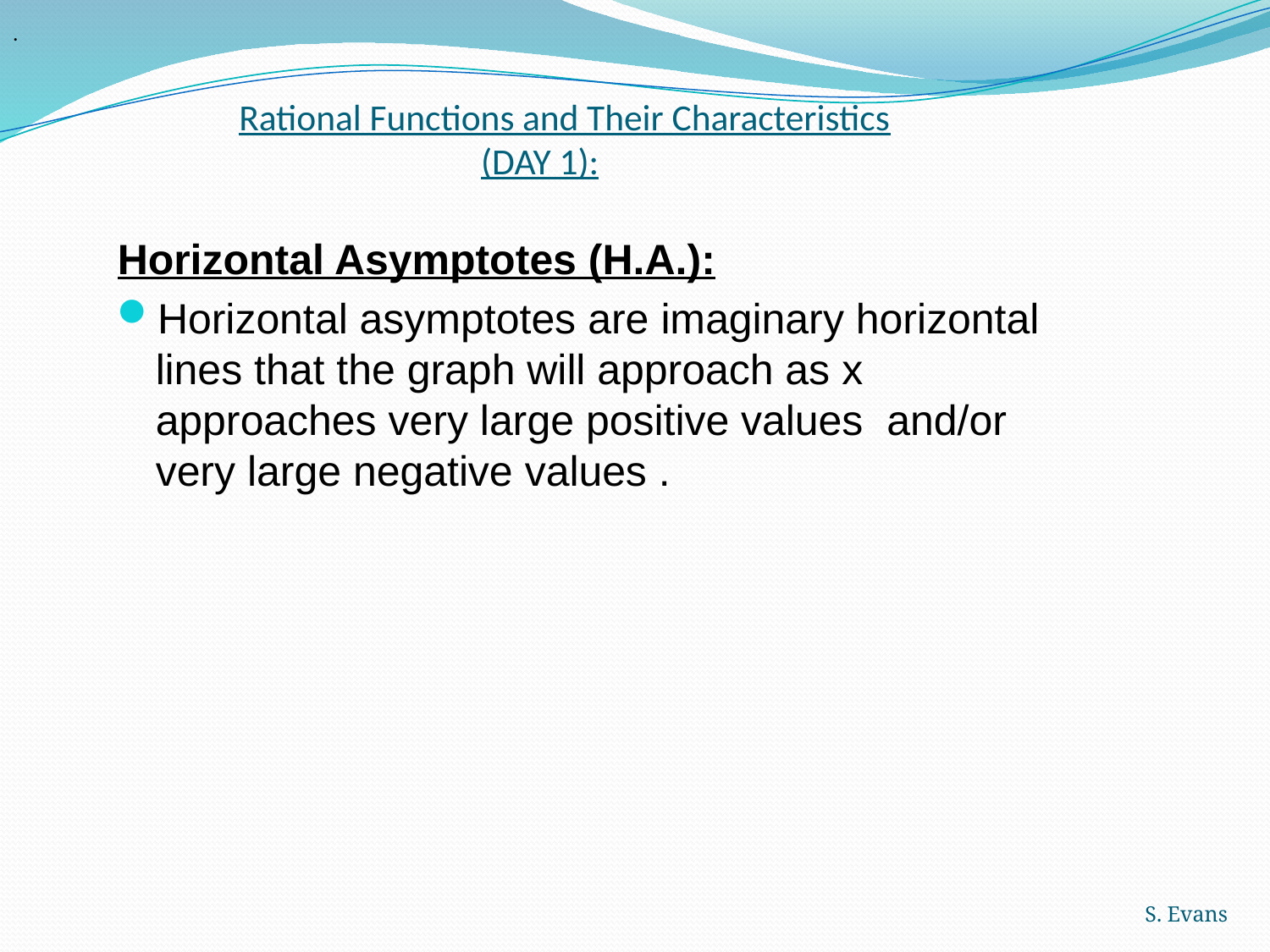

.
# Rational Functions and Their Characteristics (DAY 1):
Horizontal Asymptotes (H.A.):
Horizontal asymptotes are imaginary horizontal lines that the graph will approach as x approaches very large positive values  and/or very large negative values .

S. Evans